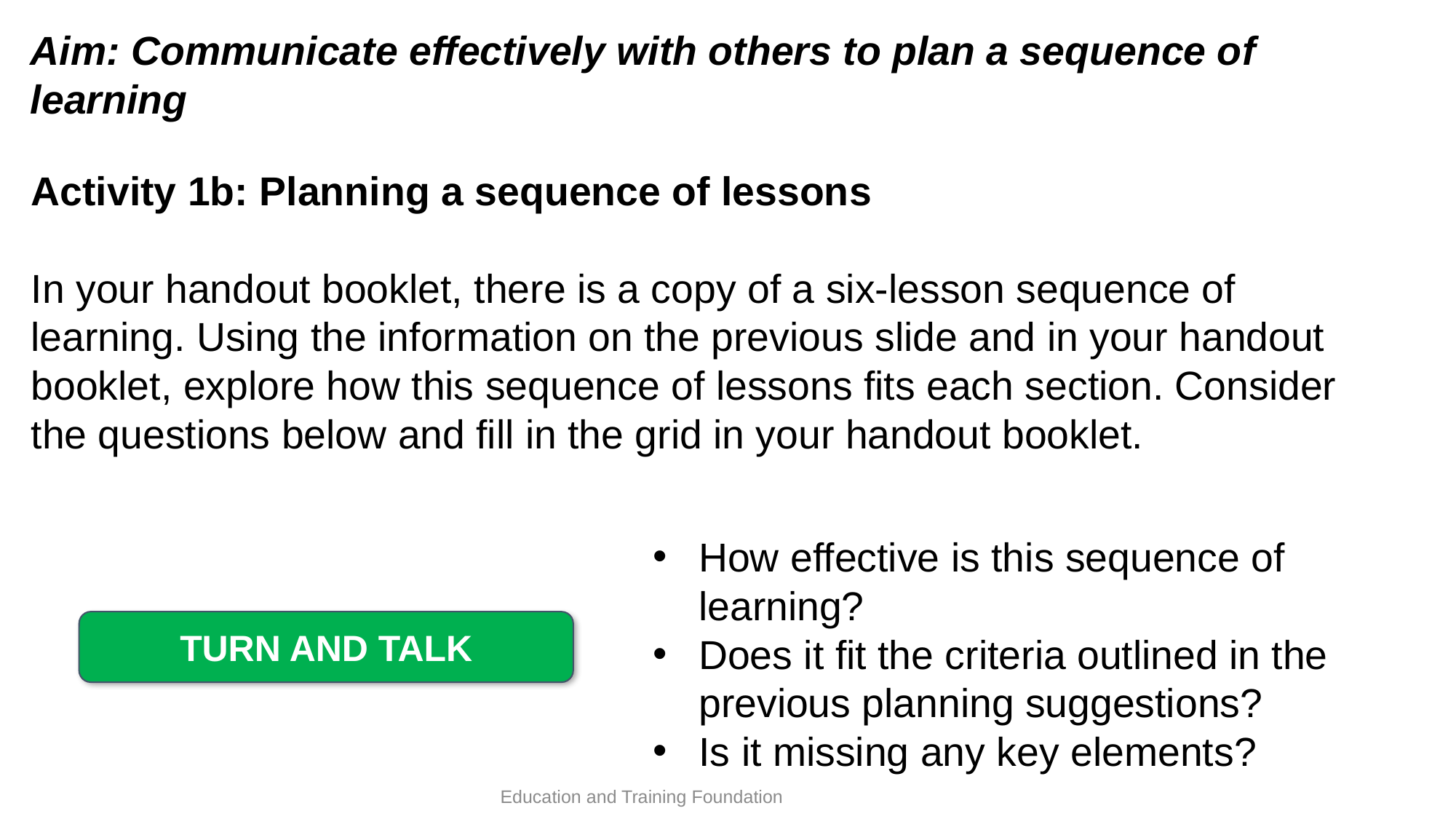

#
Aim: Communicate effectively with others to plan a sequence of learning
Activity 1b: Planning a sequence of lessons

In your handout booklet, there is a copy of a six-lesson sequence of learning. Using the information on the previous slide and in your handout booklet, explore how this sequence of lessons fits each section. Consider the questions below and fill in the grid in your handout booklet.
How effective is this sequence of learning?
Does it fit the criteria outlined in the previous planning suggestions?
Is it missing any key elements?
TURN AND TALK
Education and Training Foundation